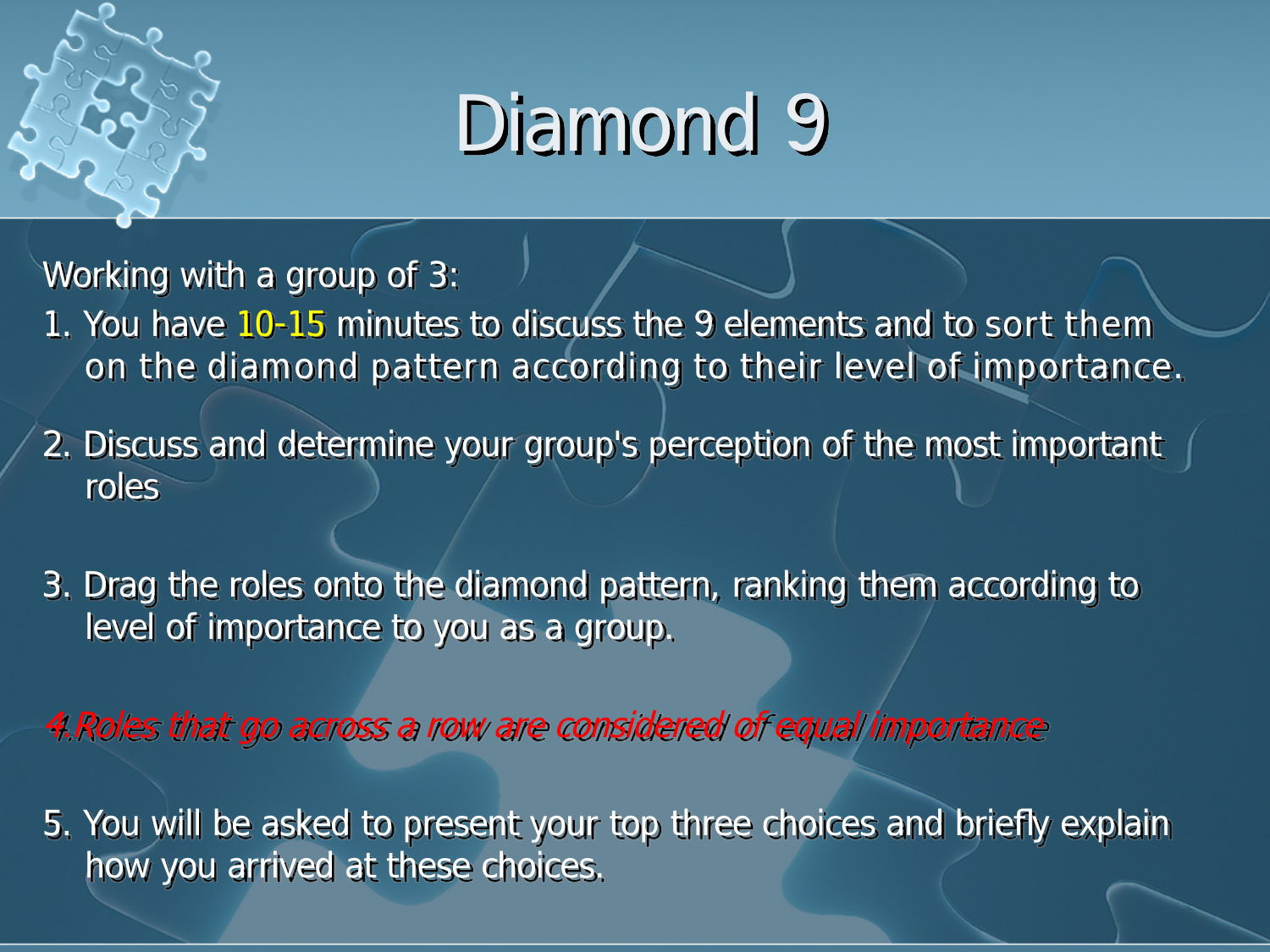

# Diamond 9
Working with a group of 3:
1. You have 10-15 minutes to discuss the 9 elements and to sort them on the diamond pattern according to their level of importance.

2. Discuss and determine your group's perception of the most important roles

3. Drag the roles onto the diamond pattern, ranking them according to level of importance to you as a group.

4.Roles that go across a row are considered of equal importance

5. You will be asked to present your top three choices and briefly explain how you arrived at these choices.